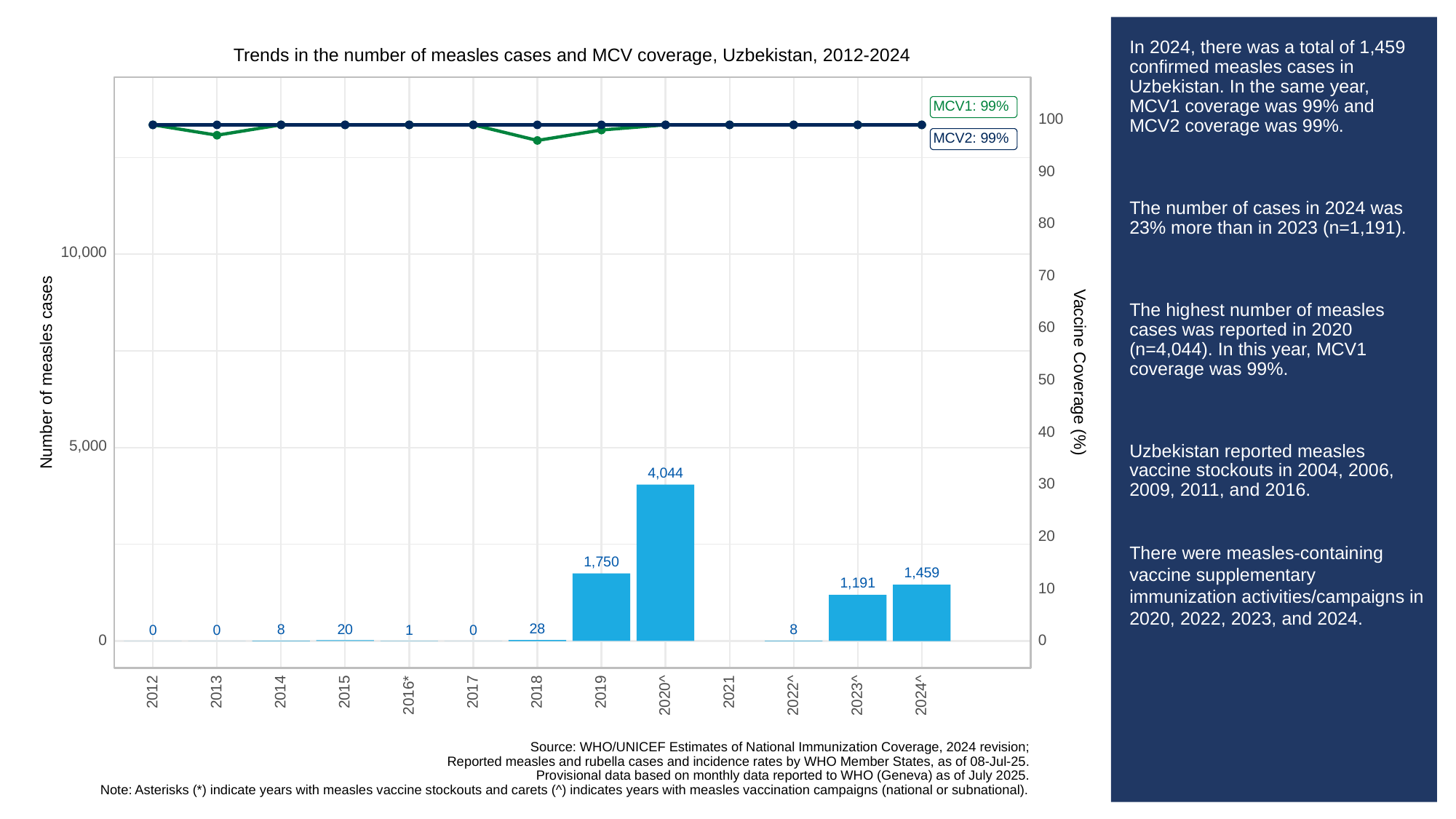

# In 2024, there was a total of 1,459 confirmed measles cases in Uzbekistan. In the same year, MCV1 coverage was 99% and MCV2 coverage was 99%.

The number of cases in 2024 was 23% more than in 2023 (n=1,191).

The highest number of measles cases was reported in 2020 (n=4,044). In this year, MCV1 coverage was 99%.

Uzbekistan reported measles vaccine stockouts in 2004, 2006, 2009, 2011, and 2016.

There were measles-containing vaccine supplementary immunization activities/campaigns in 2020, 2022, 2023, and 2024.

Trends in the number of measles cases and MCV coverage, Uzbekistan, 2012-2024

MCV1: 99%

100

MCV2: 99%

90
80
10,000

70
60

Vaccine Coverage (%)
Number of measles cases
50
40
5,000

4,044
30

20

1,750
1,459

1,191
10

28
20
8
8
0
0
0
1
0
0

2013
2012
2014
2015
2017
2018
2019
2021
2016*
2023^
2020^
2022^
2024^
Source: WHO/UNICEF Estimates of National Immunization Coverage, 2024 revision;
Reported measles and rubella cases and incidence rates by WHO Member States, as of 08-Jul-25.
Provisional data based on monthly data reported to WHO (Geneva) as of July 2025.
Note: Asterisks (*) indicate years with measles vaccine stockouts and carets (^) indicates years with measles vaccination campaigns (national or subnational).